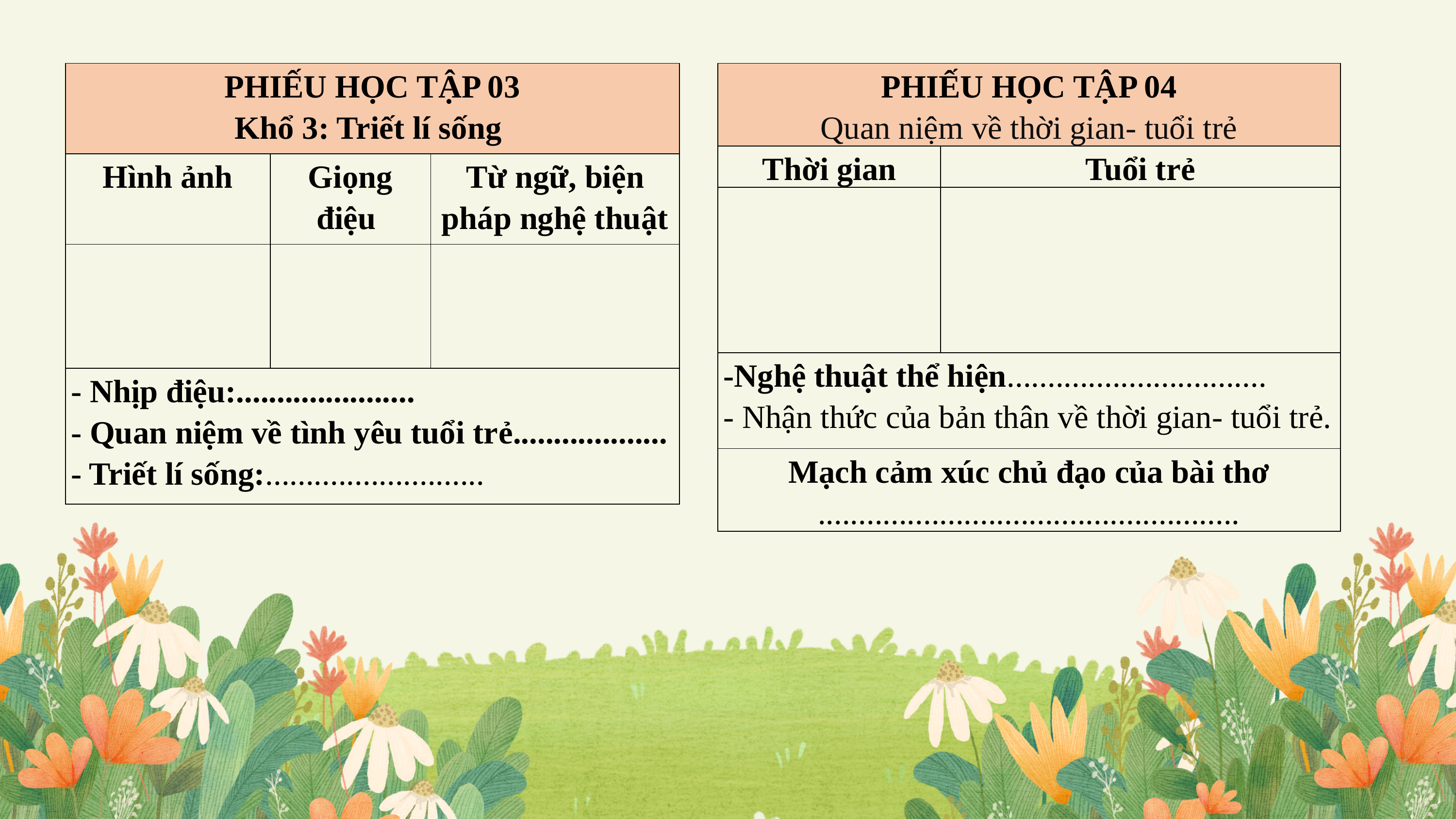

| PHIẾU HỌC TẬP 03 Khổ 3: Triết lí sống |  |  |
| --- | --- | --- |
| Hình ảnh | Giọng điệu | Từ ngữ, biện pháp nghệ thuật |
|  |  |  |
| - Nhịp điệu:...................... - Quan niệm về tình yêu tuổi trẻ................... - Triết lí sống:........................... |  |  |
| PHIẾU HỌC TẬP 04 Quan niệm về thời gian- tuổi trẻ |  |
| --- | --- |
| Thời gian | Tuổi trẻ |
|  |  |
| -Nghệ thuật thể hiện................................ - Nhận thức của bản thân về thời gian- tuổi trẻ. |  |
| Mạch cảm xúc chủ đạo của bài thơ .................................................... |  |